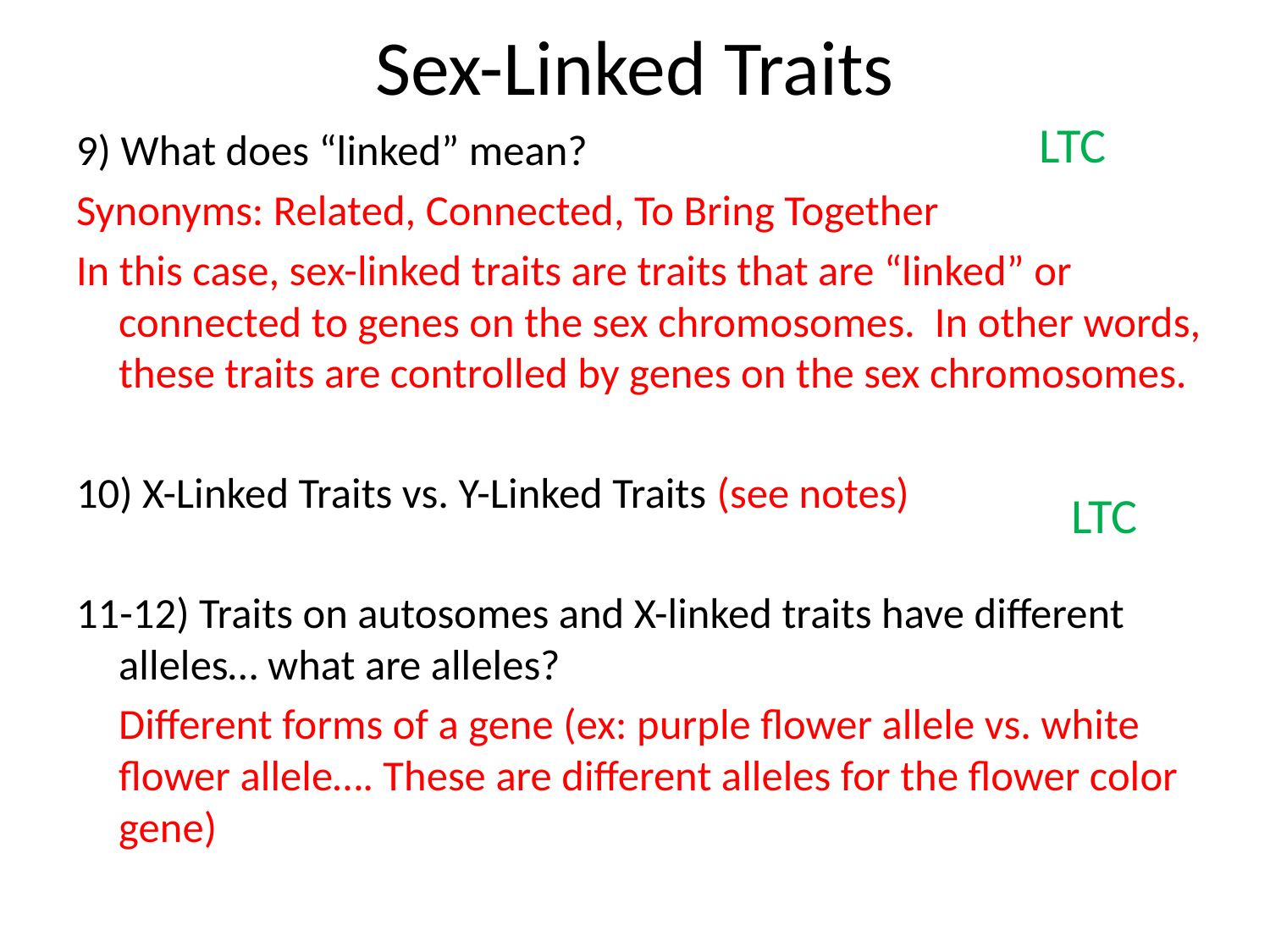

# Sex-Linked Traits
LTC
9) What does “linked” mean?
Synonyms: Related, Connected, To Bring Together
In this case, sex-linked traits are traits that are “linked” or connected to genes on the sex chromosomes.  In other words, these traits are controlled by genes on the sex chromosomes.

10) X-Linked Traits vs. Y-Linked Traits (see notes)

11-12) Traits on autosomes and X-linked traits have different alleles… what are alleles?
	Different forms of a gene (ex: purple flower allele vs. white flower allele…. These are different alleles for the flower color gene)

LTC